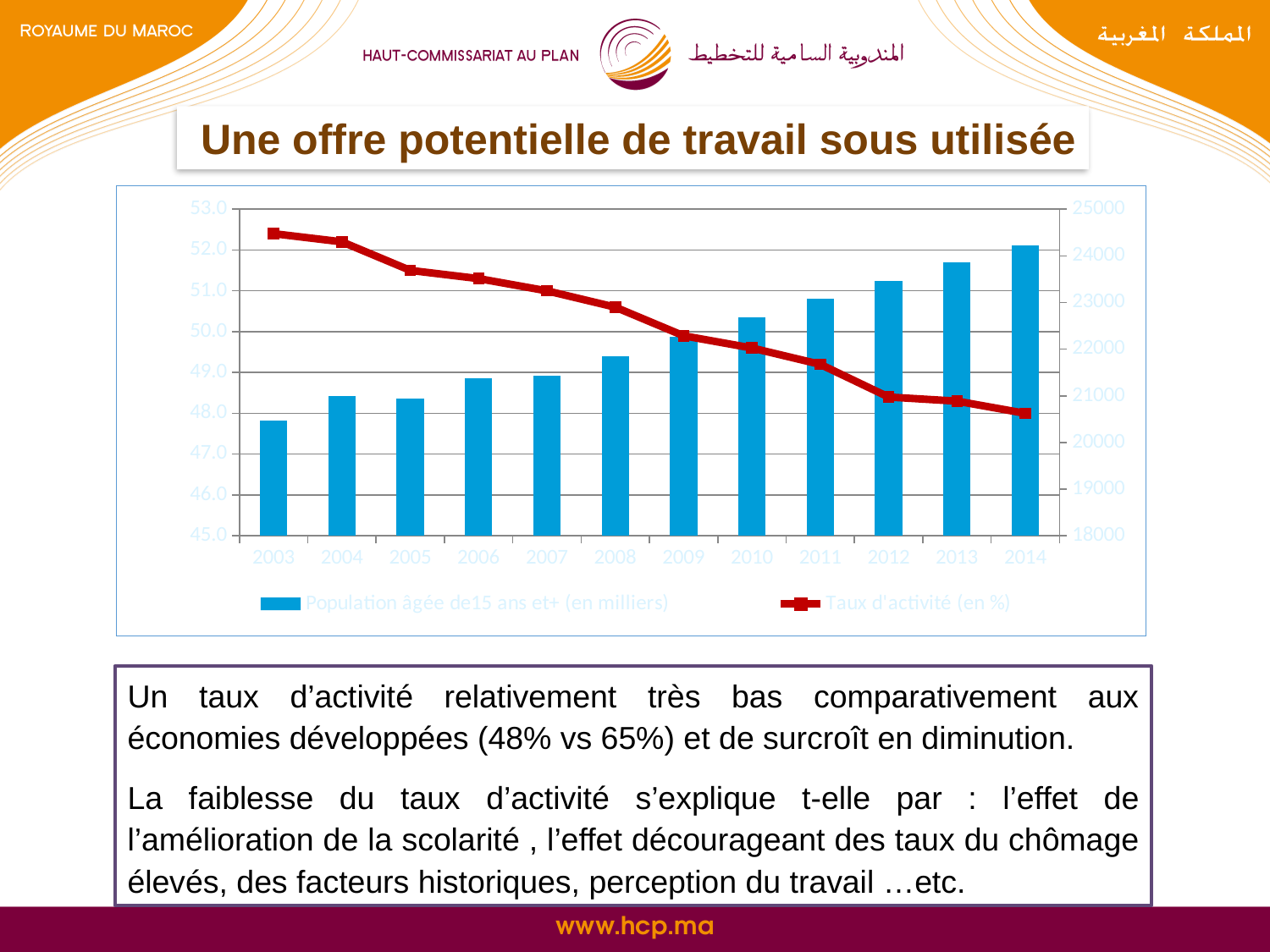

Une offre potentielle de travail sous utilisée

### Chart

| Category | Population âgée de15 ans et+ (en milliers) | Taux d'activité (en %) |
|---|---|---|
| 2003 | 20475.0 | 52.4 |
| 2004 | 20996.0 | 52.2 |
| 2005 | 20935.0 | 51.5 |
| 2006 | 21381.0 | 51.3 |
| 2007 | 21425.0 | 51.0 |
| 2008 | 21852.0 | 50.6 |
| 2009 | 22270.0 | 49.9 |
| 2010 | 22683.0 | 49.6 |
| 2011 | 23081.0 | 49.2 |
| 2012 | 23469.0 | 48.4 |
| 2013 | 23854.0 | 48.3 |
| 2014 | 24230.0 | 48.0 |
Un taux d’activité relativement très bas comparativement aux économies développées (48% vs 65%) et de surcroît en diminution.
La faiblesse du taux d’activité s’explique t-elle par : l’effet de l’amélioration de la scolarité , l’effet décourageant des taux du chômage élevés, des facteurs historiques, perception du travail …etc.